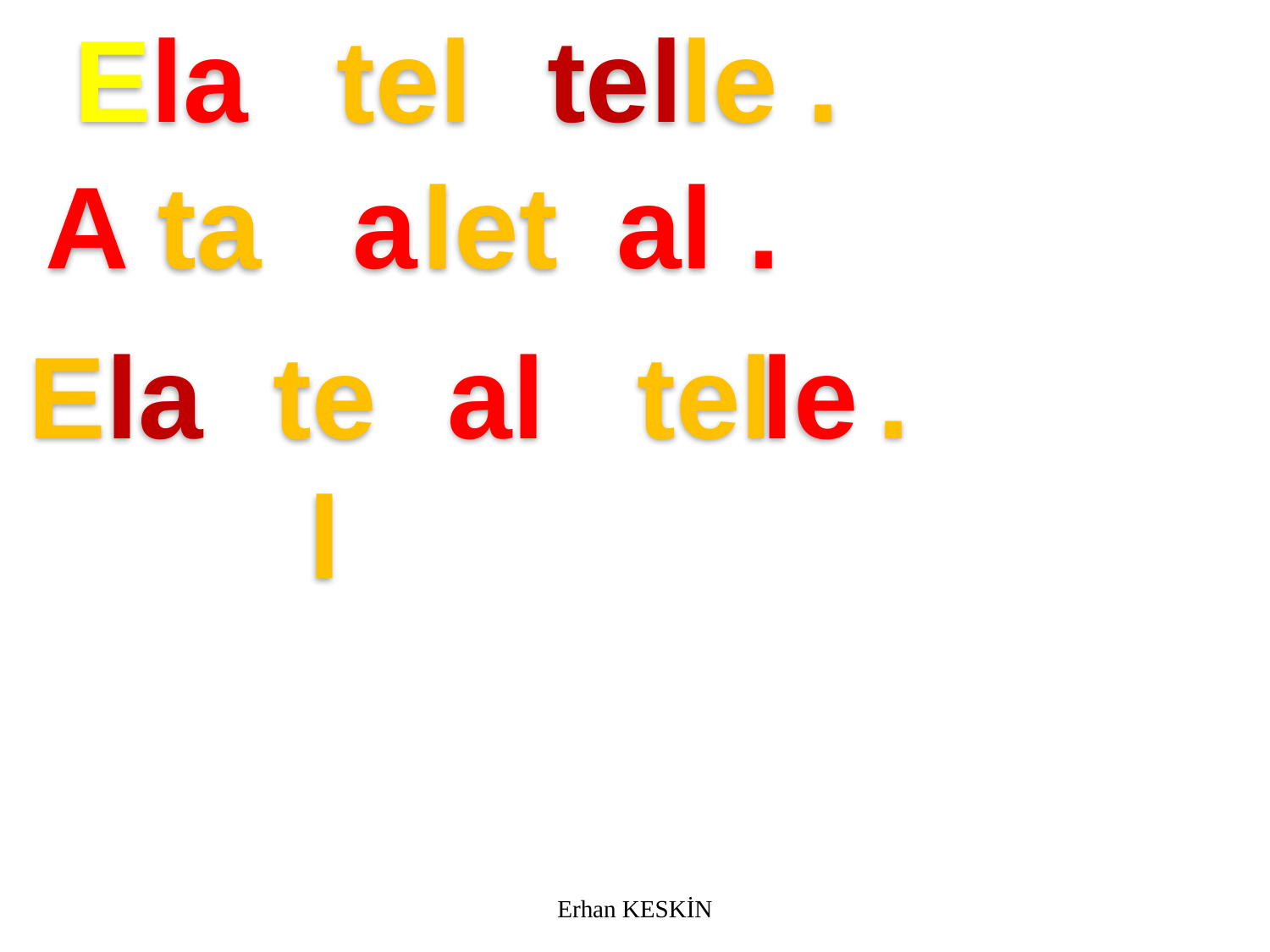

E
la
tel
tel
le
.
A
ta
a
let
al
.
E
la
tel
al
tel
le
.
Erhan KESKİN